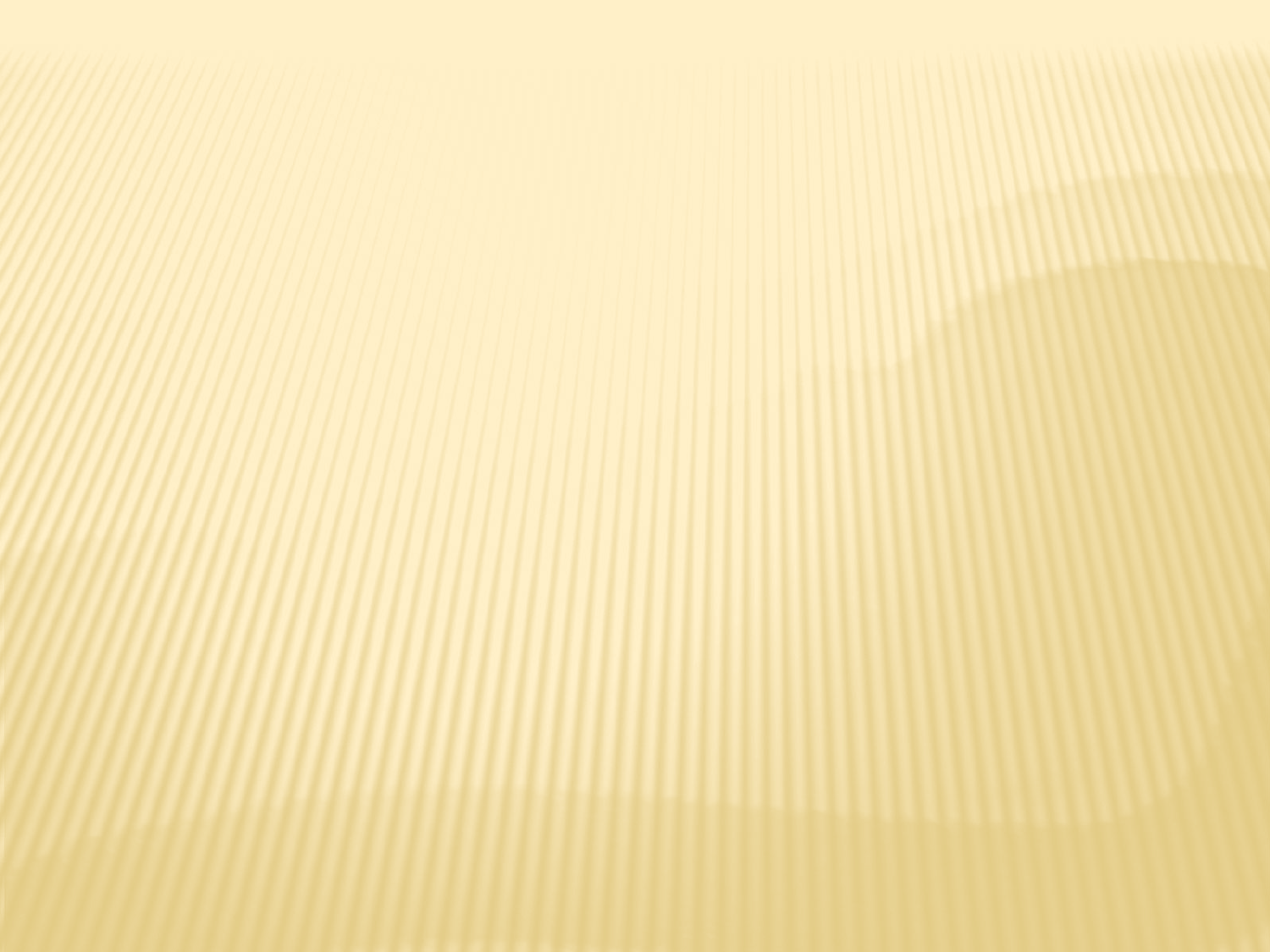

По содержанию
Характеристика компонента природы,                          ПТК, отрасли хозяйства….
Прогнозирование последствий влияние хоз.  деятельности человека
Объяснение закономерностей размещения полезных ископаемых..
Определение ГП объекта, расстояний, географических координат….